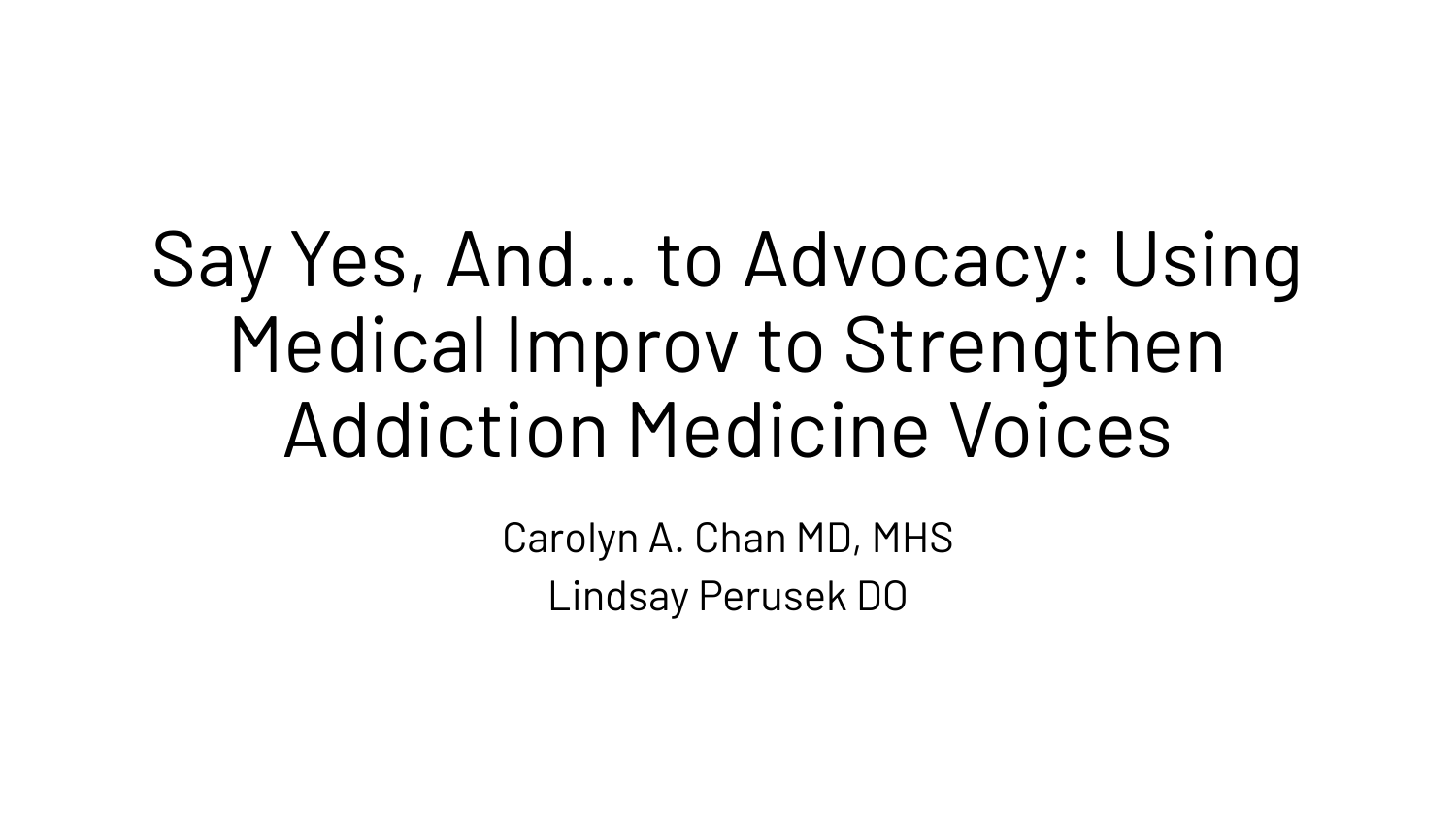

# Say Yes, And… to Advocacy: Using Medical Improv to Strengthen Addiction Medicine Voices
Carolyn A. Chan MD, MHS
Lindsay Perusek DO